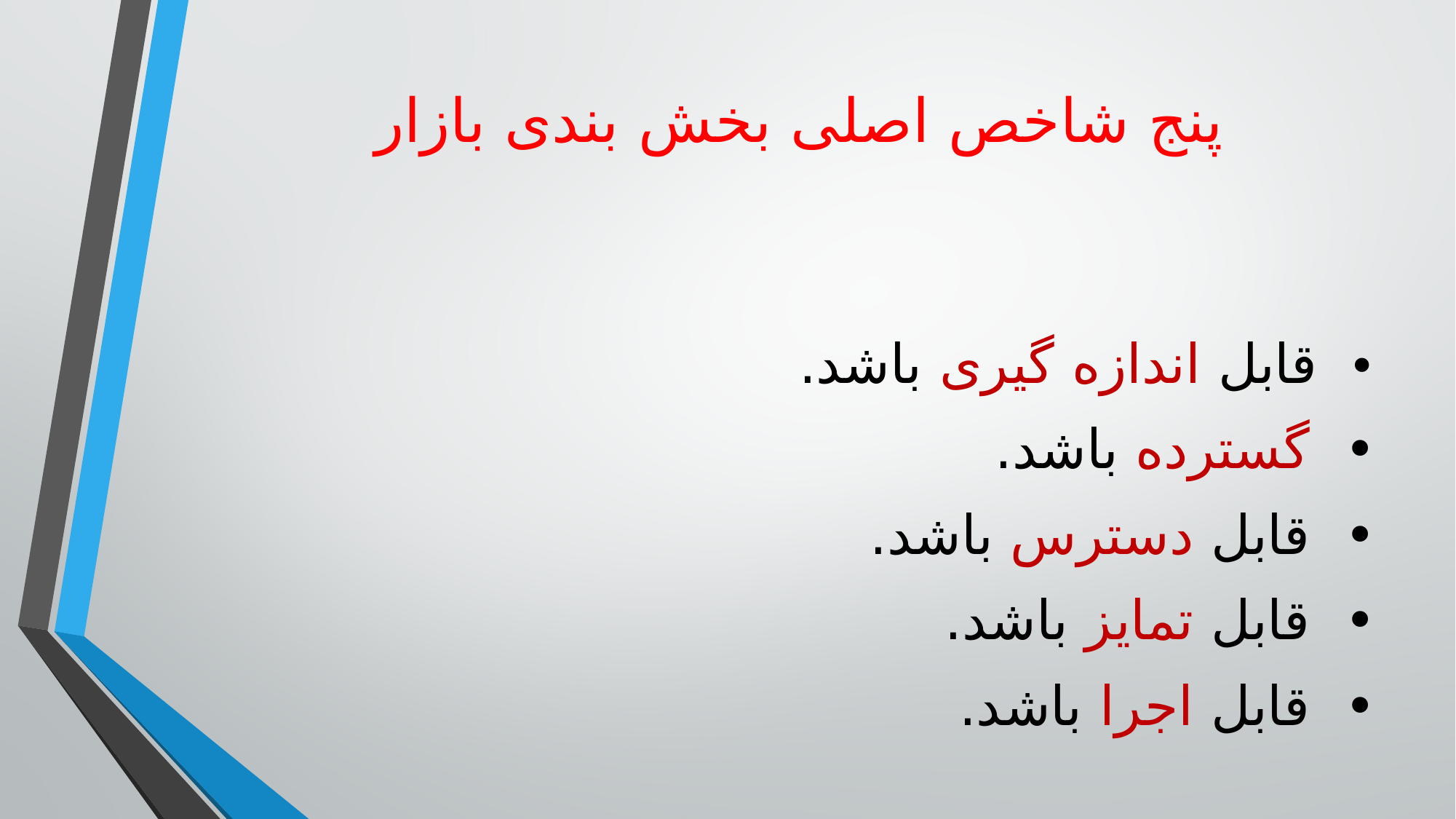

# پنج شاخص اصلی بخش بندی بازار
•  قابل اندازه گیری باشد.
•  گسترده باشد.
•  قابل دسترس باشد.
•  قابل تمایز باشد.
•  قابل اجرا باشد.